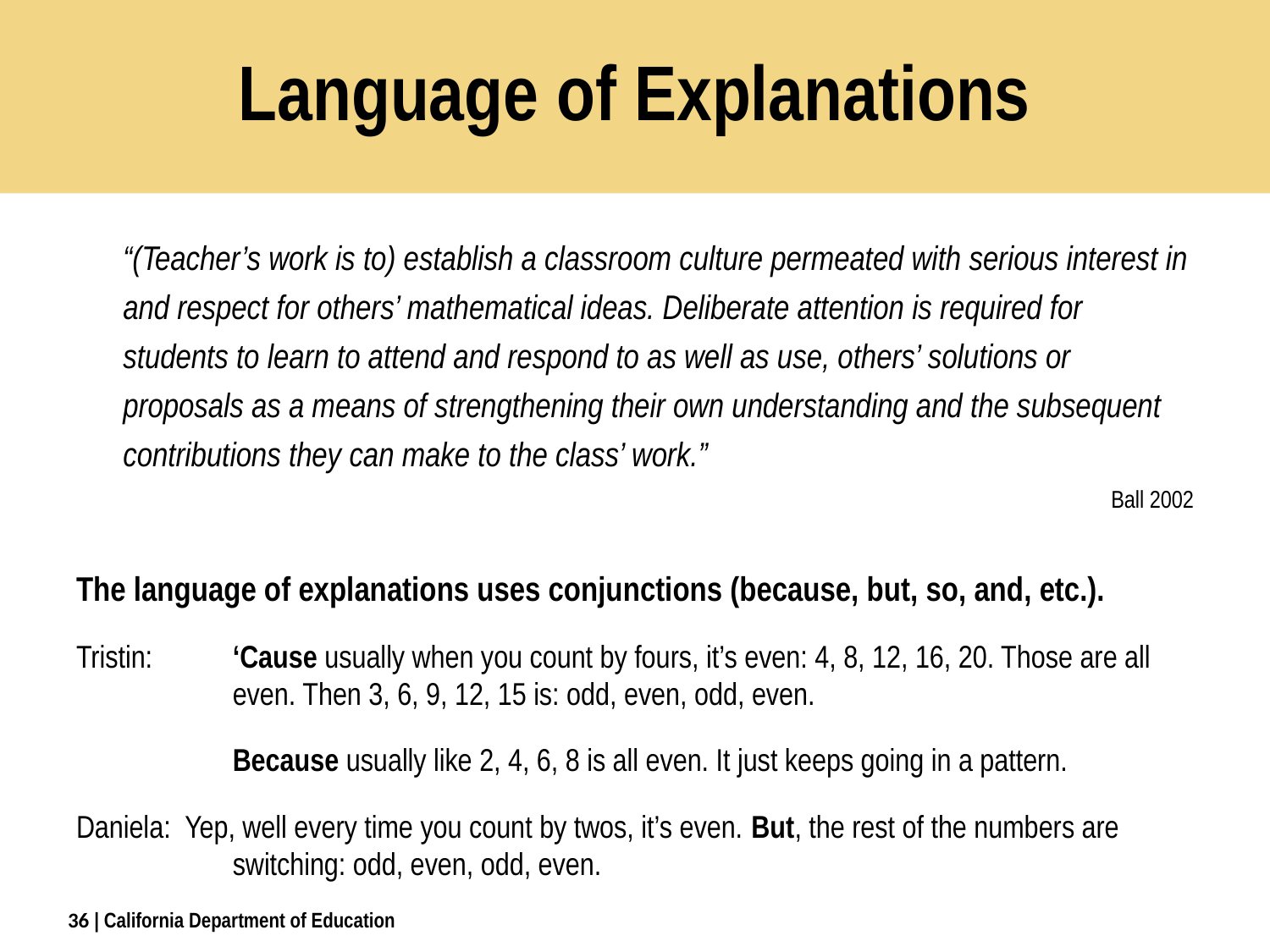

# Language of Explanations
	“(Teacher’s work is to) establish a classroom culture permeated with serious interest in and respect for others’ mathematical ideas. Deliberate attention is required for students to learn to attend and respond to as well as use, others’ solutions or proposals as a means of strengthening their own understanding and the subsequent contributions they can make to the class’ work.”
Ball 2002

The language of explanations uses conjunctions (because, but, so, and, etc.).

Tristin: 	‘Cause usually when you count by fours, it’s even: 4, 8, 12, 16, 20. Those are all even. Then 3, 6, 9, 12, 15 is: odd, even, odd, even.

	Because usually like 2, 4, 6, 8 is all even. It just keeps going in a pattern.

Daniela:  Yep, well every time you count by twos, it’s even. But, the rest of the numbers are switching: odd, even, odd, even.

36
| California Department of Education